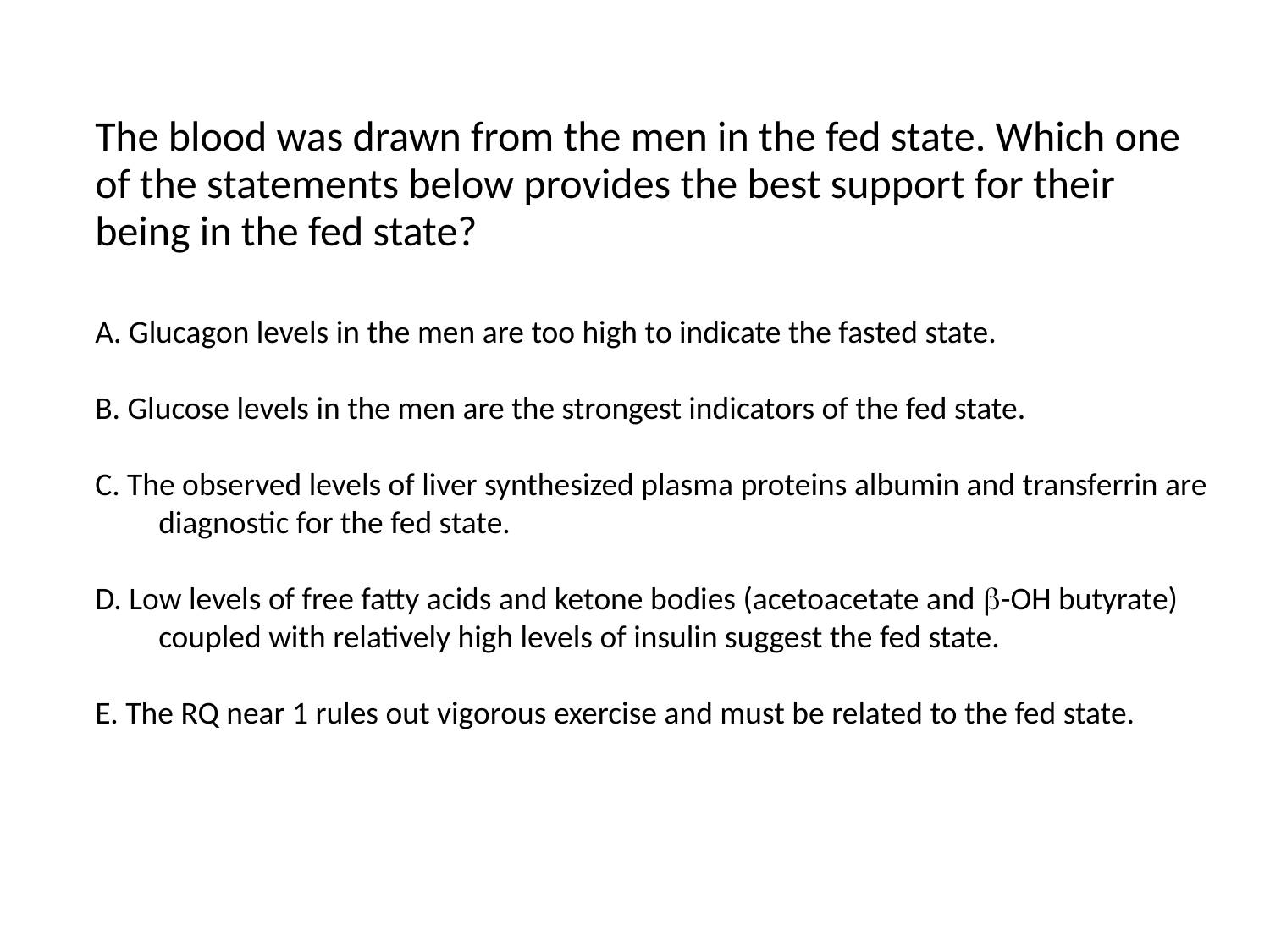

The blood was drawn from the men in the fed state. Which one of the statements below provides the best support for their being in the fed state?

A. Glucagon levels in the men are too high to indicate the fasted state.
B. Glucose levels in the men are the strongest indicators of the fed state.
C. The observed levels of liver synthesized plasma proteins albumin and transferrin are diagnostic for the fed state.
D. Low levels of free fatty acids and ketone bodies (acetoacetate and β-OH butyrate) coupled with relatively high levels of insulin suggest the fed state.
E. The RQ near 1 rules out vigorous exercise and must be related to the fed state.